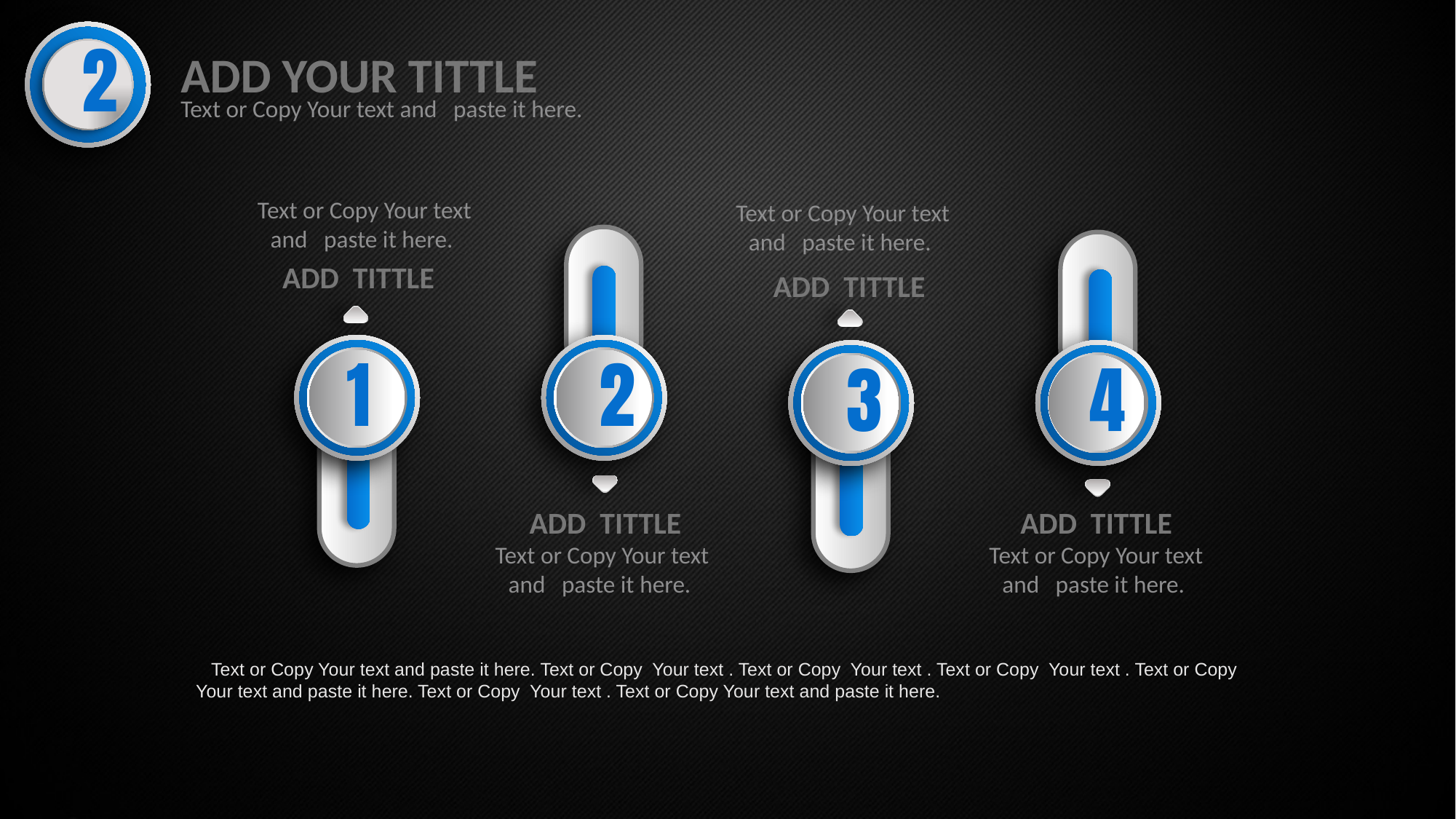

2
ADD YOUR TITTLE
Text or Copy Your text and   paste it here.
Text or Copy Your text and   paste it here.
Text or Copy Your text and   paste it here.

2

4

ADD  TITTLE
ADD  TITTLE

1

3

ADD  TITTLE
ADD  TITTLE
Text or Copy Your text and   paste it here.
Text or Copy Your text and   paste it here.
   Text or Copy Your text and paste it here. Text or Copy  Your text . Text or Copy  Your text . Text or Copy  Your text . Text or Copy Your text and paste it here. Text or Copy  Your text . Text or Copy Your text and paste it here.